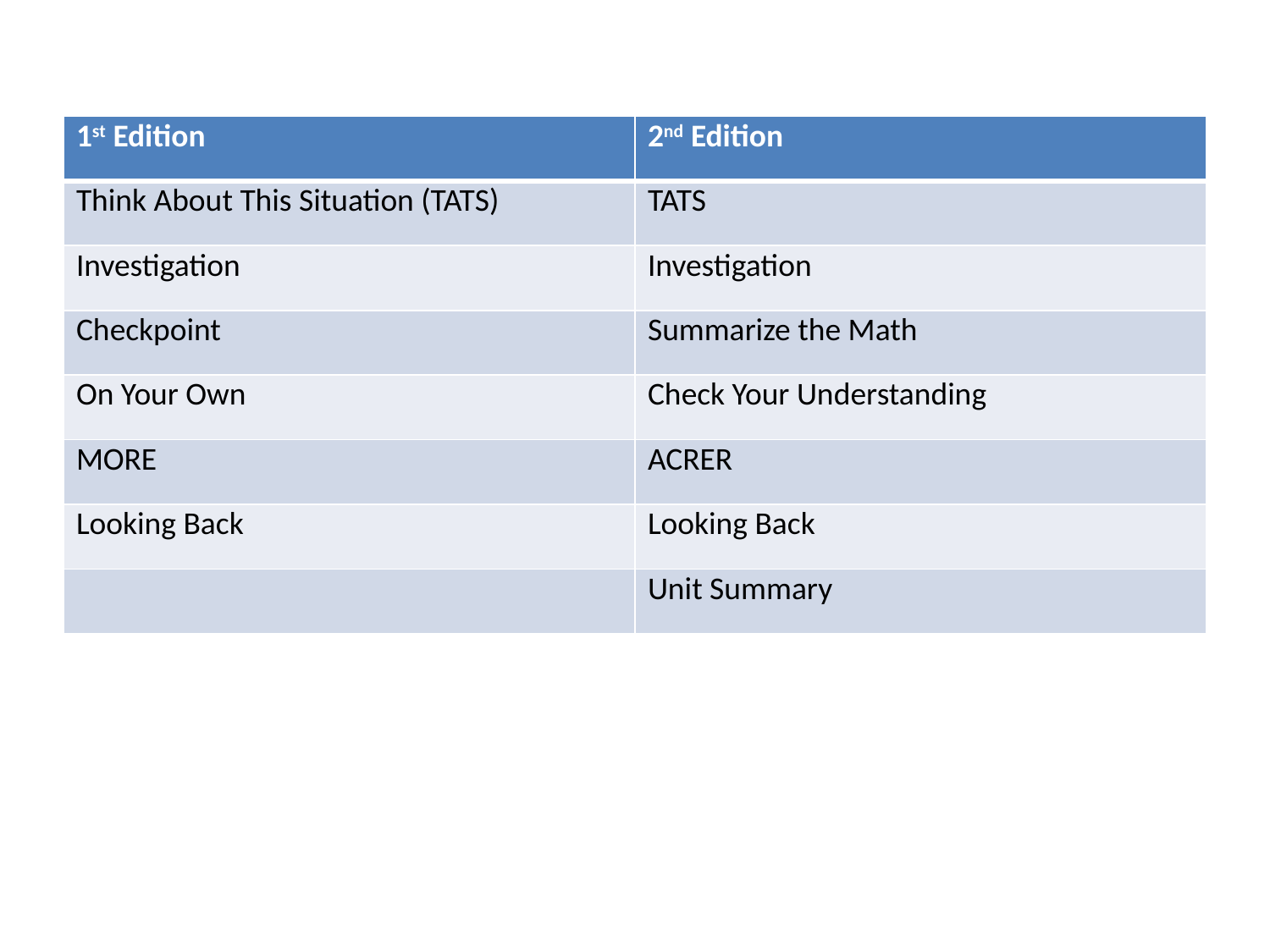

#
| 1st Edition | 2nd Edition |
| --- | --- |
| Think About This Situation (TATS) | TATS |
| Investigation | Investigation |
| Checkpoint | Summarize the Math |
| On Your Own | Check Your Understanding |
| MORE | ACRER |
| Looking Back | Looking Back |
|  | Unit Summary |